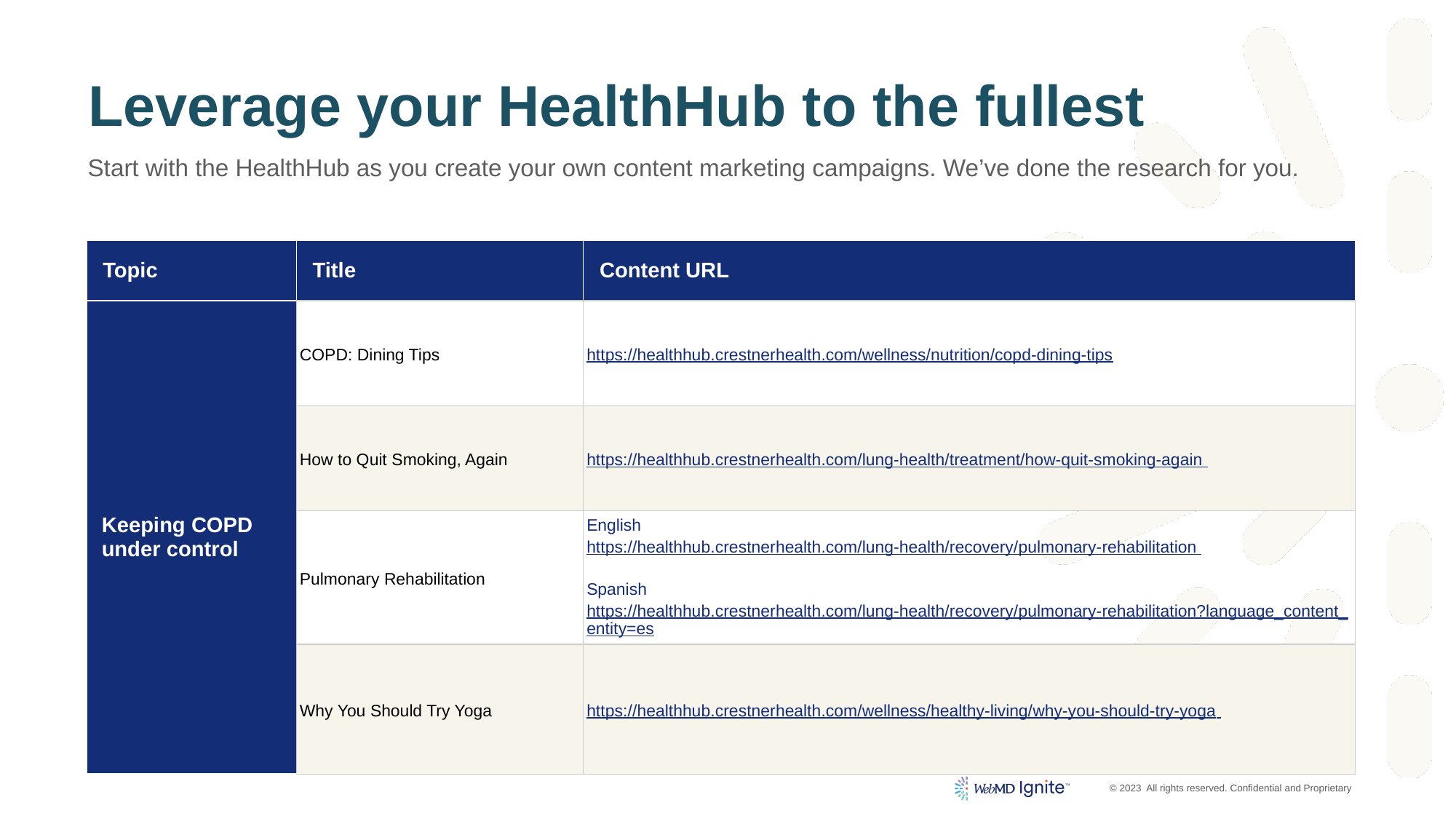

# Leverage your HealthHub to the fullest
Start with the HealthHub as you create your own content marketing campaigns. We’ve done the research for you.
| Topic | Title | Content URL |
| --- | --- | --- |
| Keeping COPD under control | COPD: Dining Tips | https://healthhub.crestnerhealth.com/wellness/nutrition/copd-dining-tips |
|  | How to Quit Smoking, Again | https://healthhub.crestnerhealth.com/lung-health/treatment/how-quit-smoking-again |
|  | Pulmonary Rehabilitation | English https://healthhub.crestnerhealth.com/lung-health/recovery/pulmonary-rehabilitation Spanish https://healthhub.crestnerhealth.com/lung-health/recovery/pulmonary-rehabilitation?language\_content\_entity=es |
|  | Why You Should Try Yoga | https://healthhub.crestnerhealth.com/wellness/healthy-living/why-you-should-try-yoga |